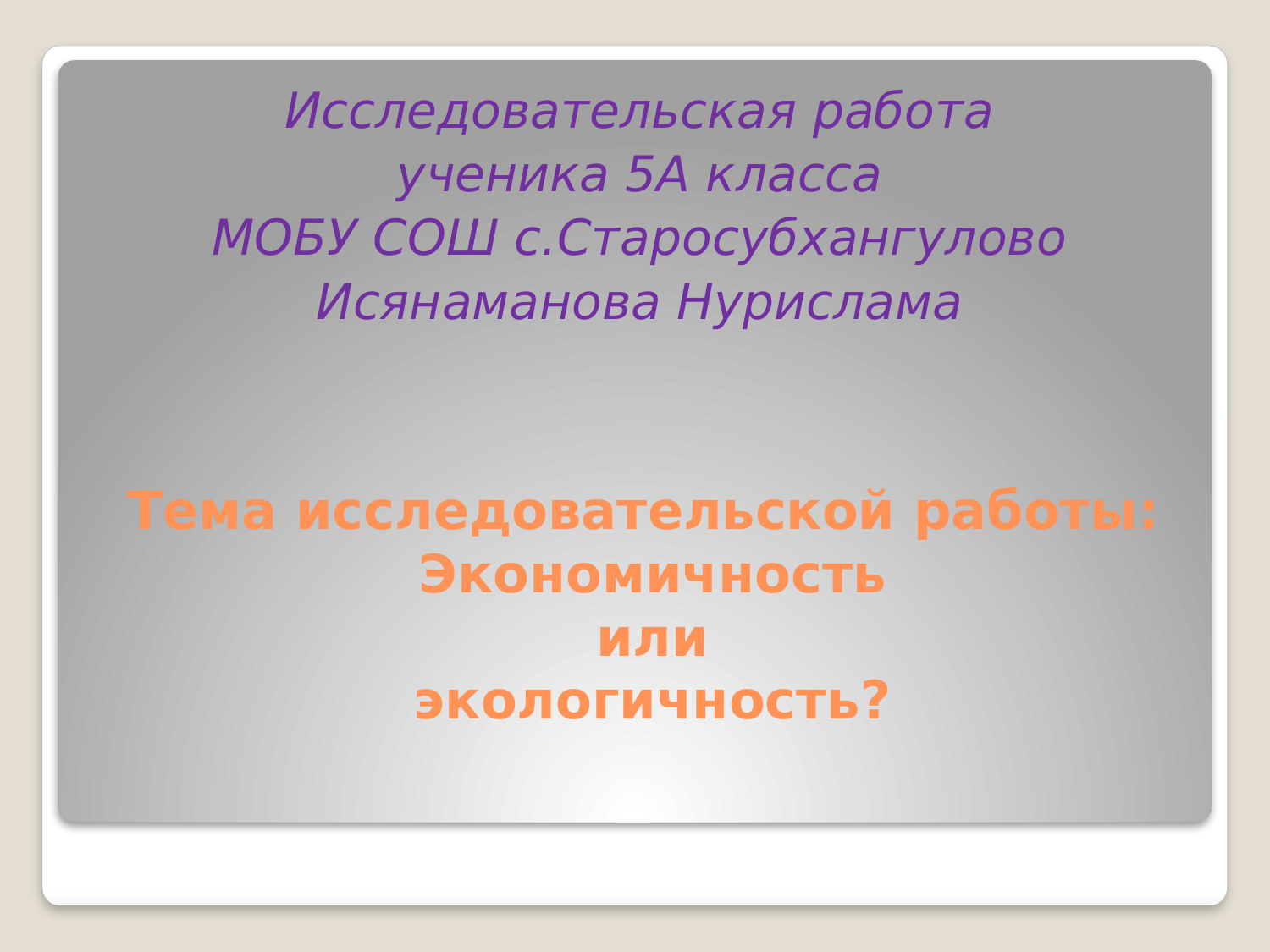

Исследовательская работа
ученика 5А класса
МОБУ СОШ с.Старосубхангулово
Исянаманова Нурислама

# Тема исследовательской работы: Экономичность или экологичность?